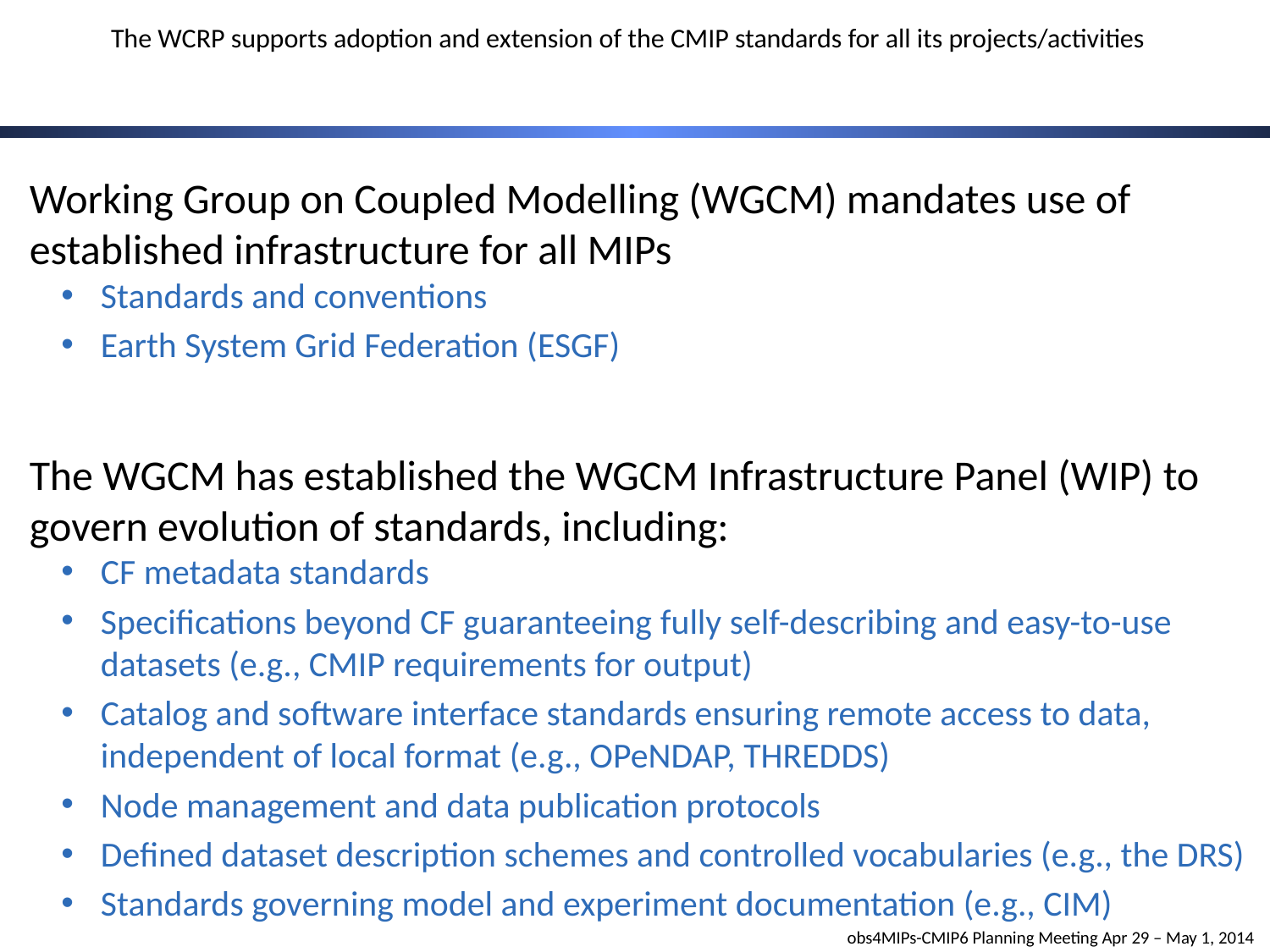

# The WCRP supports adoption and extension of the CMIP standards for all its projects/activities
Working Group on Coupled Modelling (WGCM) mandates use of established infrastructure for all MIPs
Standards and conventions
Earth System Grid Federation (ESGF)

The WGCM has established the WGCM Infrastructure Panel (WIP) to govern evolution of standards, including:
CF metadata standards
Specifications beyond CF guaranteeing fully self-describing and easy-to-use datasets (e.g., CMIP requirements for output)
Catalog and software interface standards ensuring remote access to data, independent of local format (e.g., OPeNDAP, THREDDS)
Node management and data publication protocols
Defined dataset description schemes and controlled vocabularies (e.g., the DRS)
Standards governing model and experiment documentation (e.g., CIM)